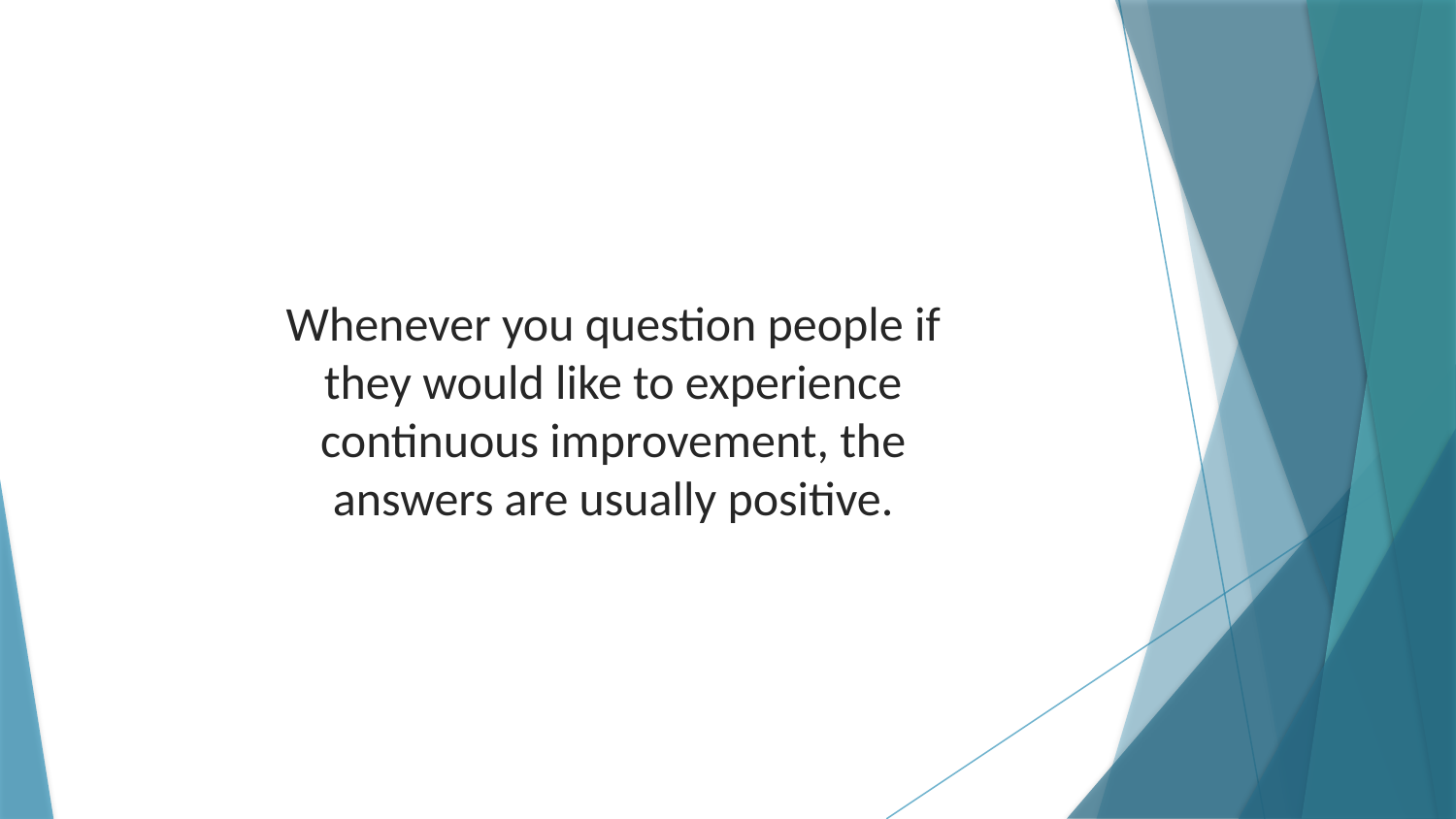

Whenever you question people if they would like to experience continuous improvement, the answers are usually positive.